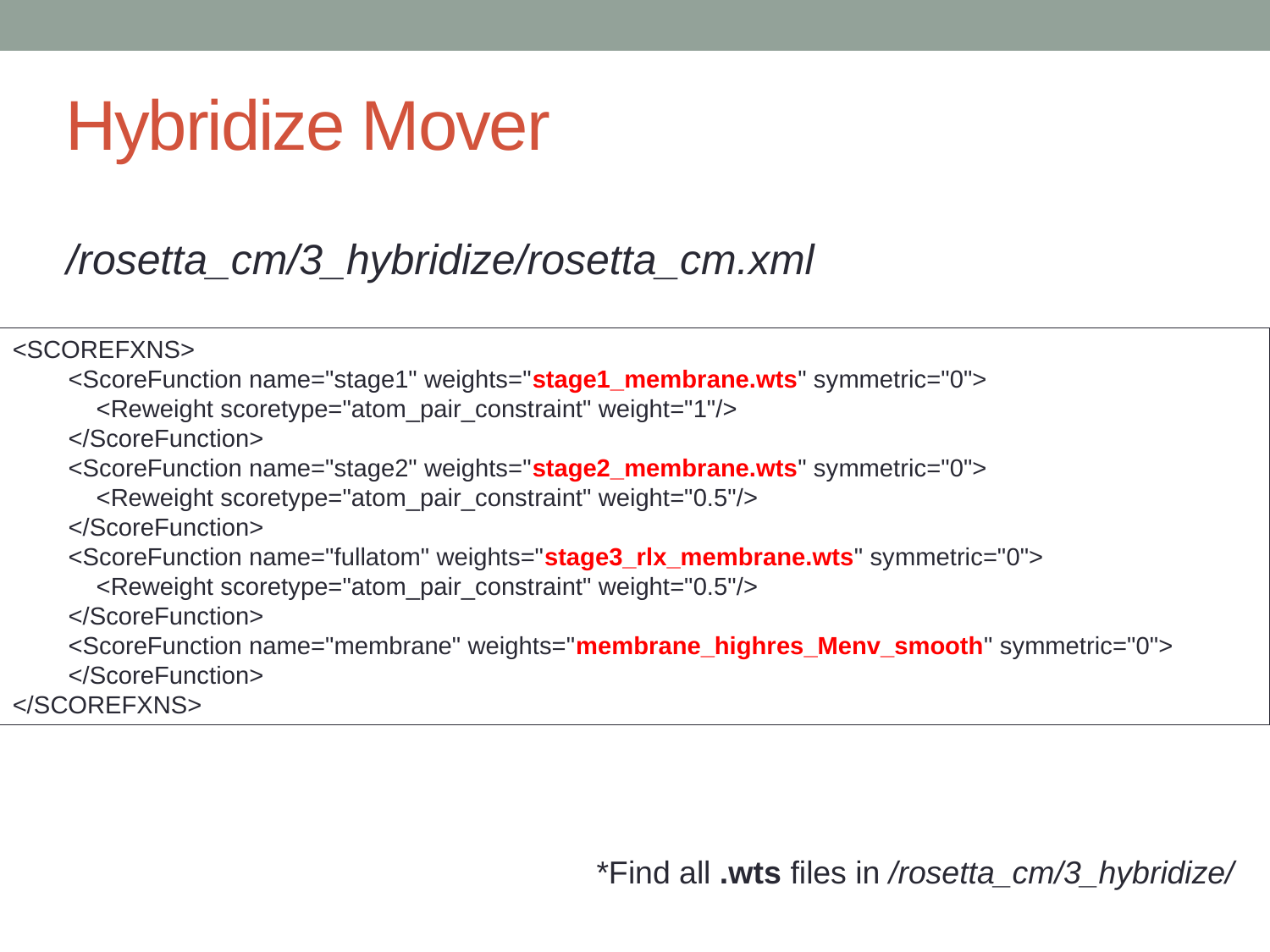

# Hybridize Mover
/rosetta_cm/3_hybridize/rosetta_cm.xml
<SCOREFXNS>
        <ScoreFunction name="stage1" weights="stage1_membrane.wts" symmetric="0">
            <Reweight scoretype="atom_pair_constraint" weight="1"/>
        </ScoreFunction>
        <ScoreFunction name="stage2" weights="stage2_membrane.wts" symmetric="0">
            <Reweight scoretype="atom_pair_constraint" weight="0.5"/>
        </ScoreFunction>
        <ScoreFunction name="fullatom" weights="stage3_rlx_membrane.wts" symmetric="0">
            <Reweight scoretype="atom_pair_constraint" weight="0.5"/>
        </ScoreFunction>
        <ScoreFunction name="membrane" weights="membrane_highres_Menv_smooth" symmetric="0">
        </ScoreFunction>
</SCOREFXNS>
*Find all .wts files in /rosetta_cm/3_hybridize/